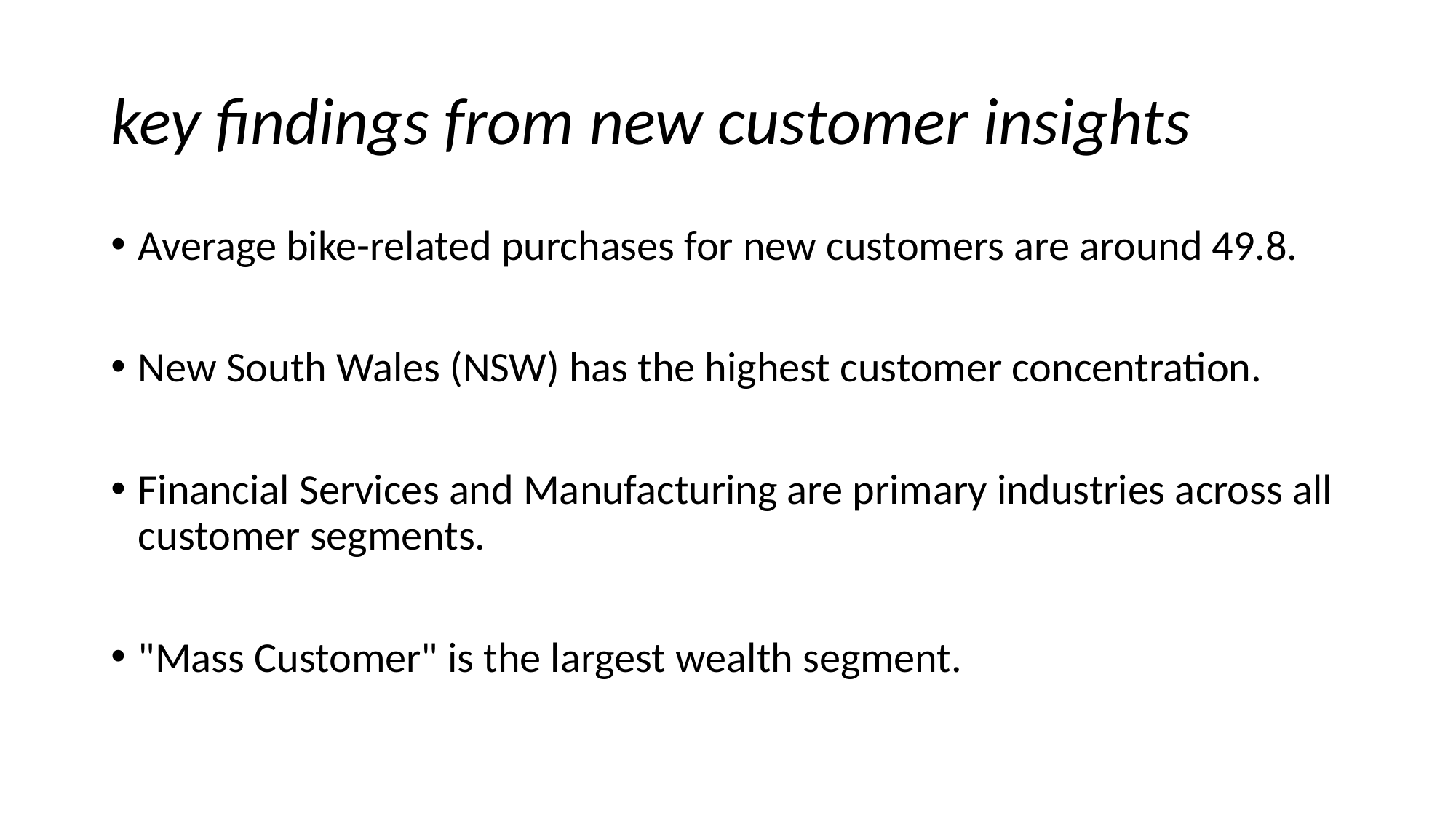

# key findings from new customer insights
Average bike-related purchases for new customers are around 49.8.

New South Wales (NSW) has the highest customer concentration.

Financial Services and Manufacturing are primary industries across all customer segments.

"Mass Customer" is the largest wealth segment.